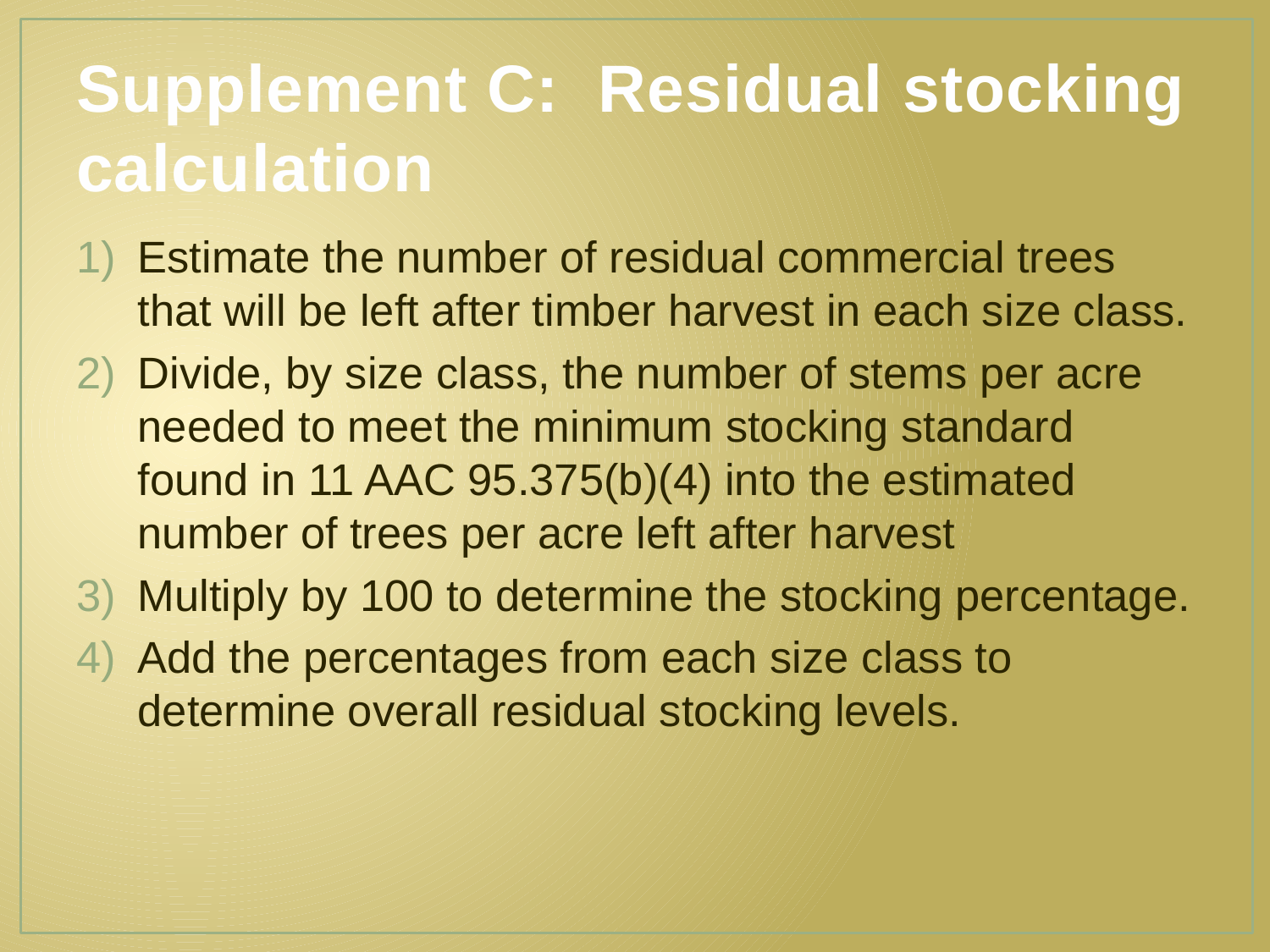

# Supplement C:  Residual stocking calculation
Estimate the number of residual commercial trees that will be left after timber harvest in each size class.
Divide, by size class, the number of stems per acre needed to meet the minimum stocking standard found in 11 AAC 95.375(b)(4) into the estimated number of trees per acre left after harvest
Multiply by 100 to determine the stocking percentage.
Add the percentages from each size class to determine overall residual stocking levels.